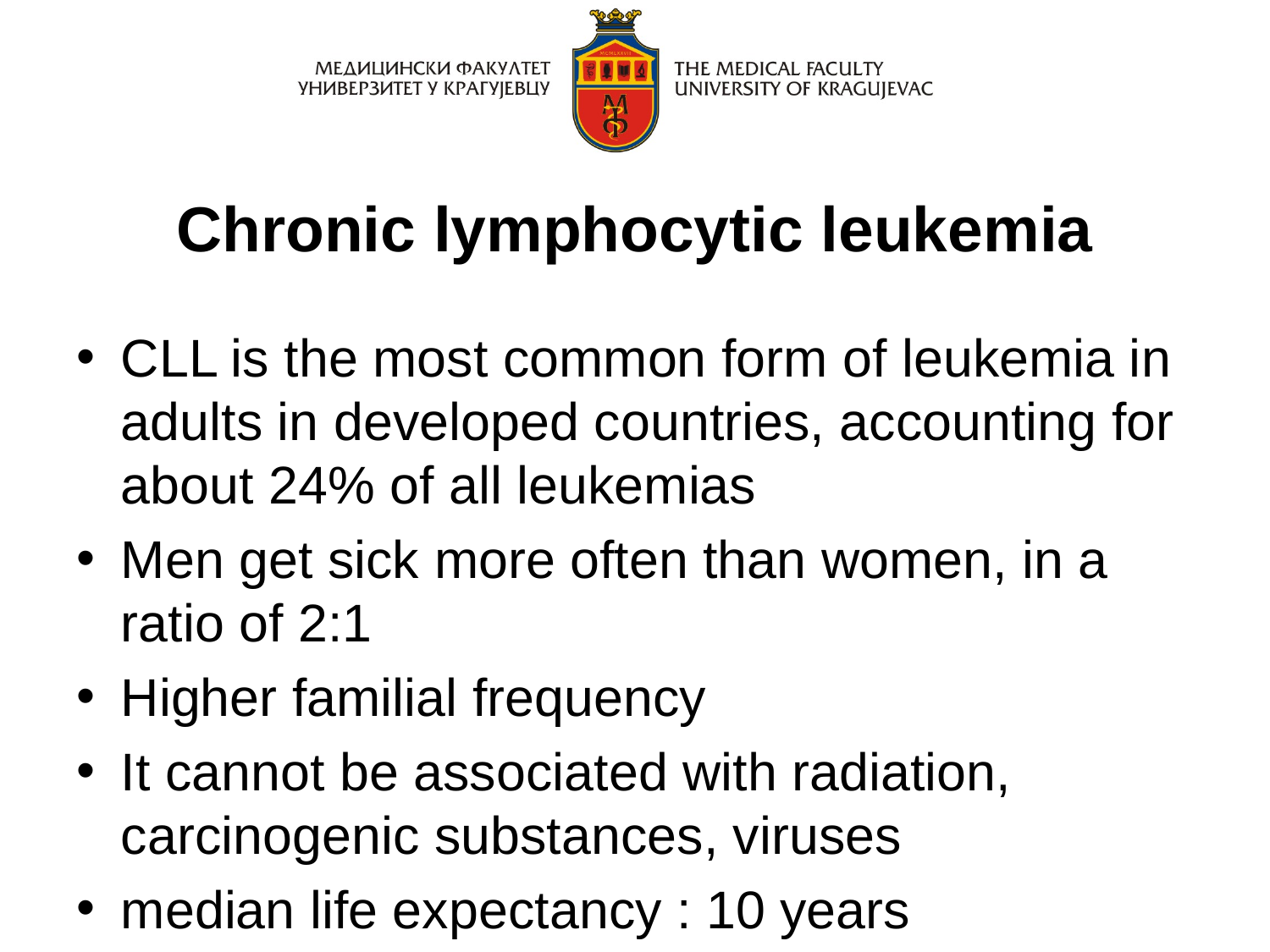

# Chronic lymphocytic leukemia
CLL is the most common form of leukemia in adults in developed countries, accounting for about 24% of all leukemias
Men get sick more often than women, in a ratio of 2:1
Higher familial frequency
It cannot be associated with radiation, carcinogenic substances, viruses
median life expectancy : 10 years